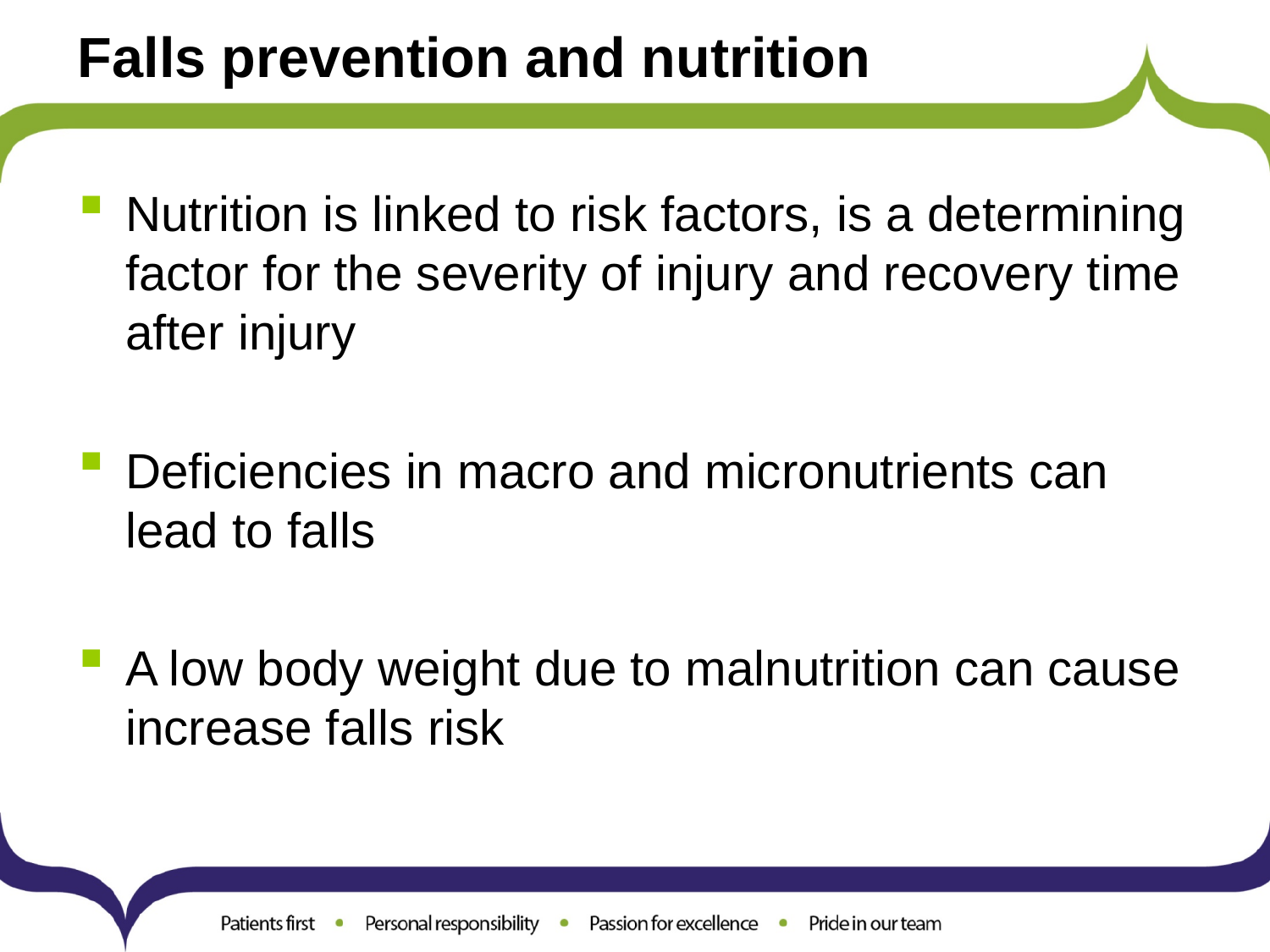

# Falls prevention and nutrition
Nutrition is linked to risk factors, is a determining factor for the severity of injury and recovery time after injury

Deficiencies in macro and micronutrients can lead to falls

A low body weight due to malnutrition can cause increase falls risk